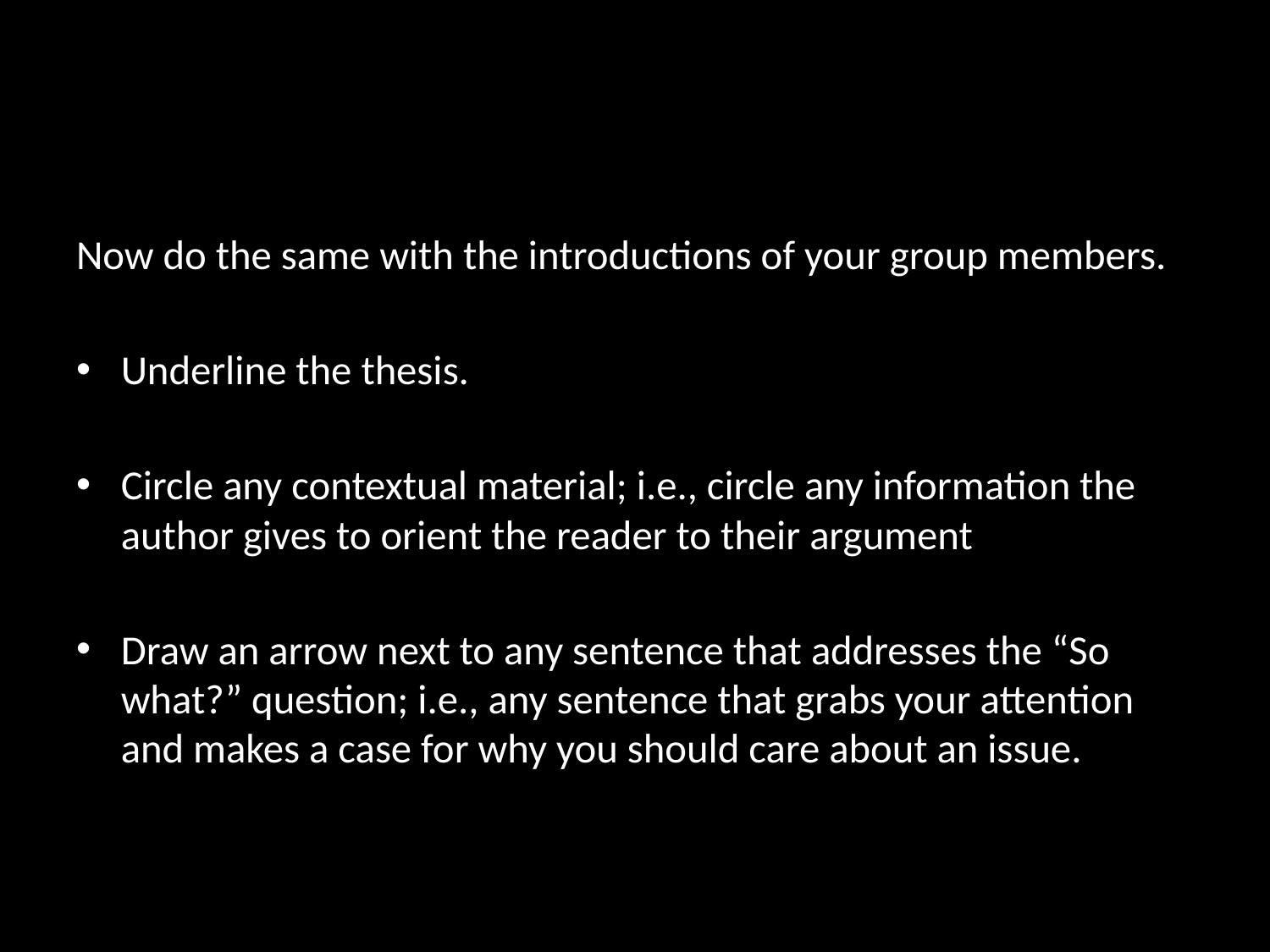

#
Now do the same with the introductions of your group members.

Underline the thesis.

Circle any contextual material; i.e., circle any information the author gives to orient the reader to their argument

Draw an arrow next to any sentence that addresses the “So what?” question; i.e., any sentence that grabs your attention and makes a case for why you should care about an issue.